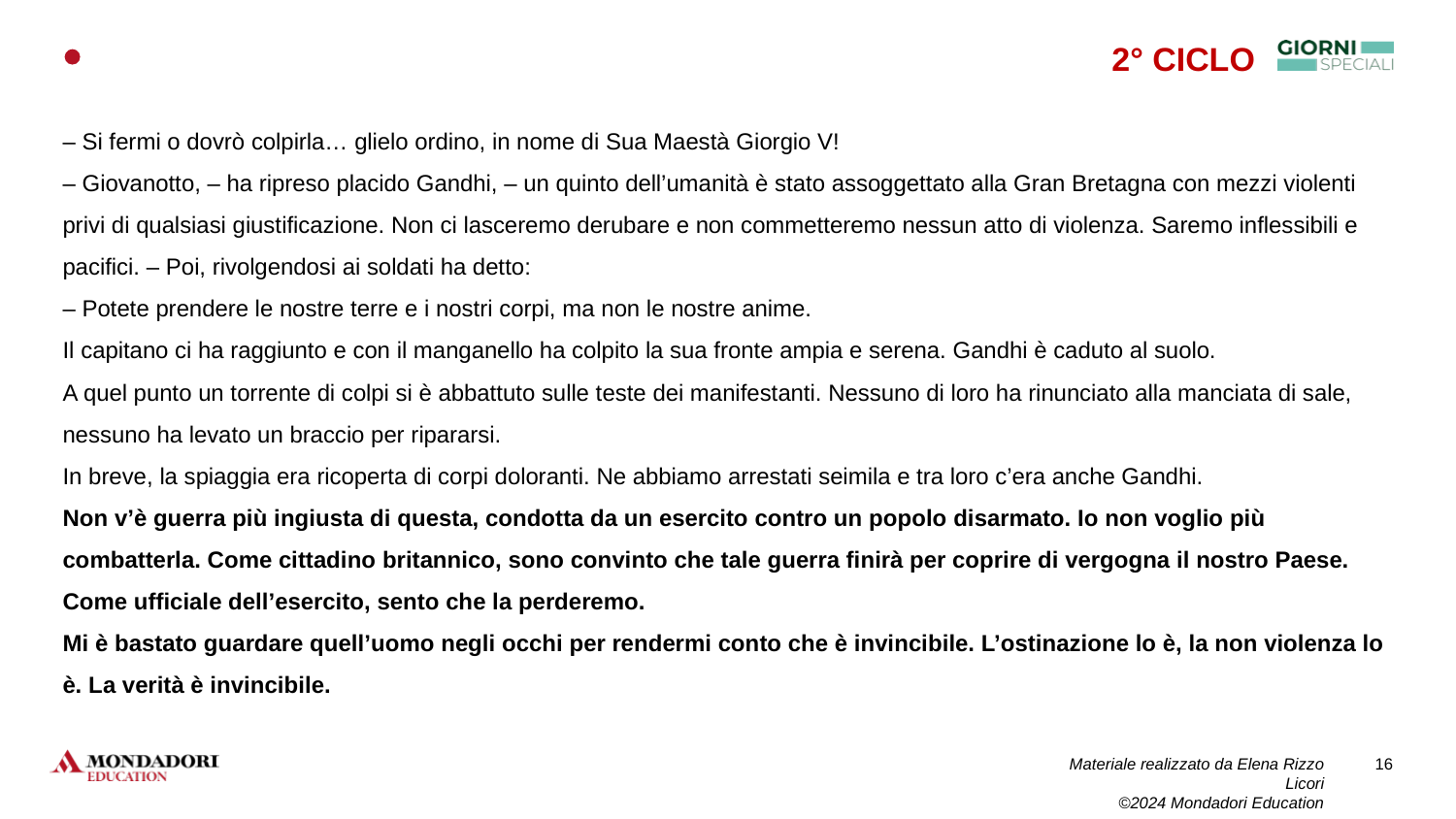

2° CICLO
– Si fermi o dovrò colpirla… glielo ordino, in nome di Sua Maestà Giorgio V!
– Giovanotto, – ha ripreso placido Gandhi, – un quinto dell’umanità è stato assoggettato alla Gran Bretagna con mezzi violenti privi di qualsiasi giustificazione. Non ci lasceremo derubare e non commetteremo nessun atto di violenza. Saremo inflessibili e pacifici. – Poi, rivolgendosi ai soldati ha detto:
– Potete prendere le nostre terre e i nostri corpi, ma non le nostre anime.
Il capitano ci ha raggiunto e con il manganello ha colpito la sua fronte ampia e serena. Gandhi è caduto al suolo.
A quel punto un torrente di colpi si è abbattuto sulle teste dei manifestanti. Nessuno di loro ha rinunciato alla manciata di sale, nessuno ha levato un braccio per ripararsi.
In breve, la spiaggia era ricoperta di corpi doloranti. Ne abbiamo arrestati seimila e tra loro c’era anche Gandhi.
Non v’è guerra più ingiusta di questa, condotta da un esercito contro un popolo disarmato. Io non voglio più combatterla. Come cittadino britannico, sono convinto che tale guerra finirà per coprire di vergogna il nostro Paese. Come ufficiale dell’esercito, sento che la perderemo.
Mi è bastato guardare quell’uomo negli occhi per rendermi conto che è invincibile. L’ostinazione lo è, la non violenza lo è. La verità è invincibile.
Materiale realizzato da Elena Rizzo Licori
©2024 Mondadori Education
16